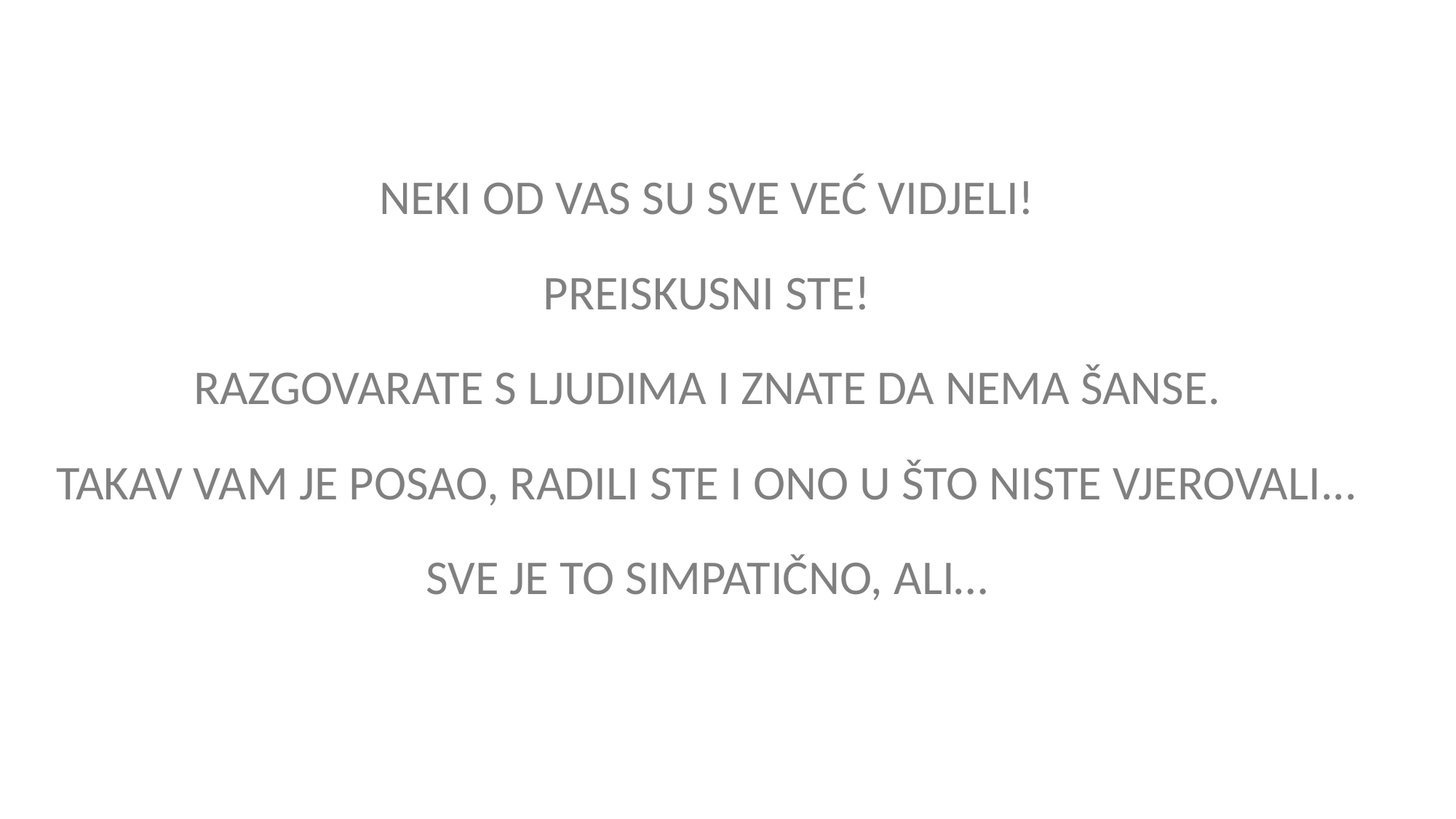

NEKI OD VAS SU SVE VEĆ VIDJELI!
PREISKUSNI STE!
RAZGOVARATE S LJUDIMA I ZNATE DA NEMA ŠANSE.
TAKAV VAM JE POSAO, RADILI STE I ONO U ŠTO NISTE VJEROVALI...
SVE JE TO SIMPATIČNO, ALI…